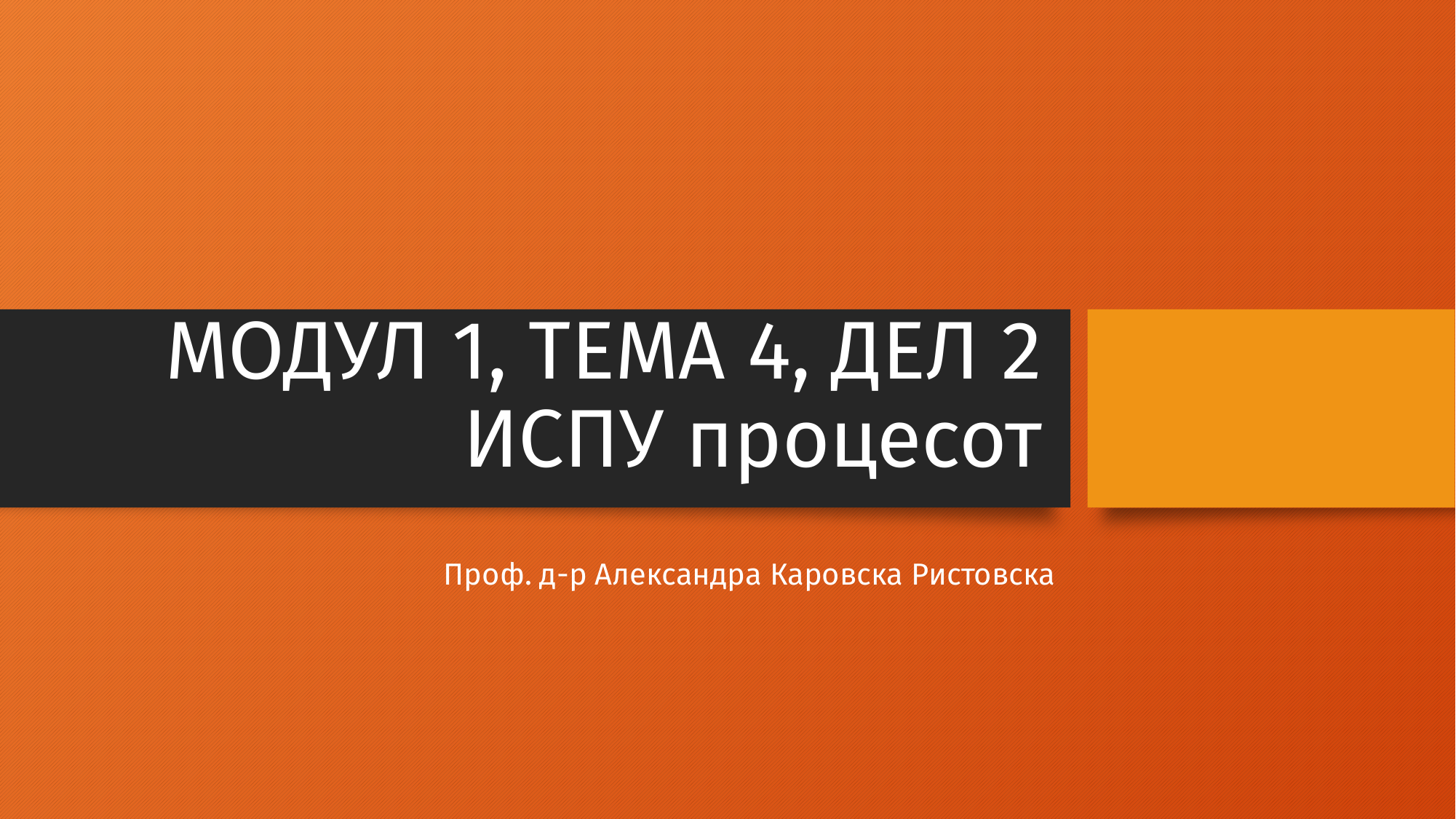

# МОДУЛ 1, ТЕМА 4, ДЕЛ 2 ИСПУ процесот
Проф. д-р Александра Каровска Ристовска